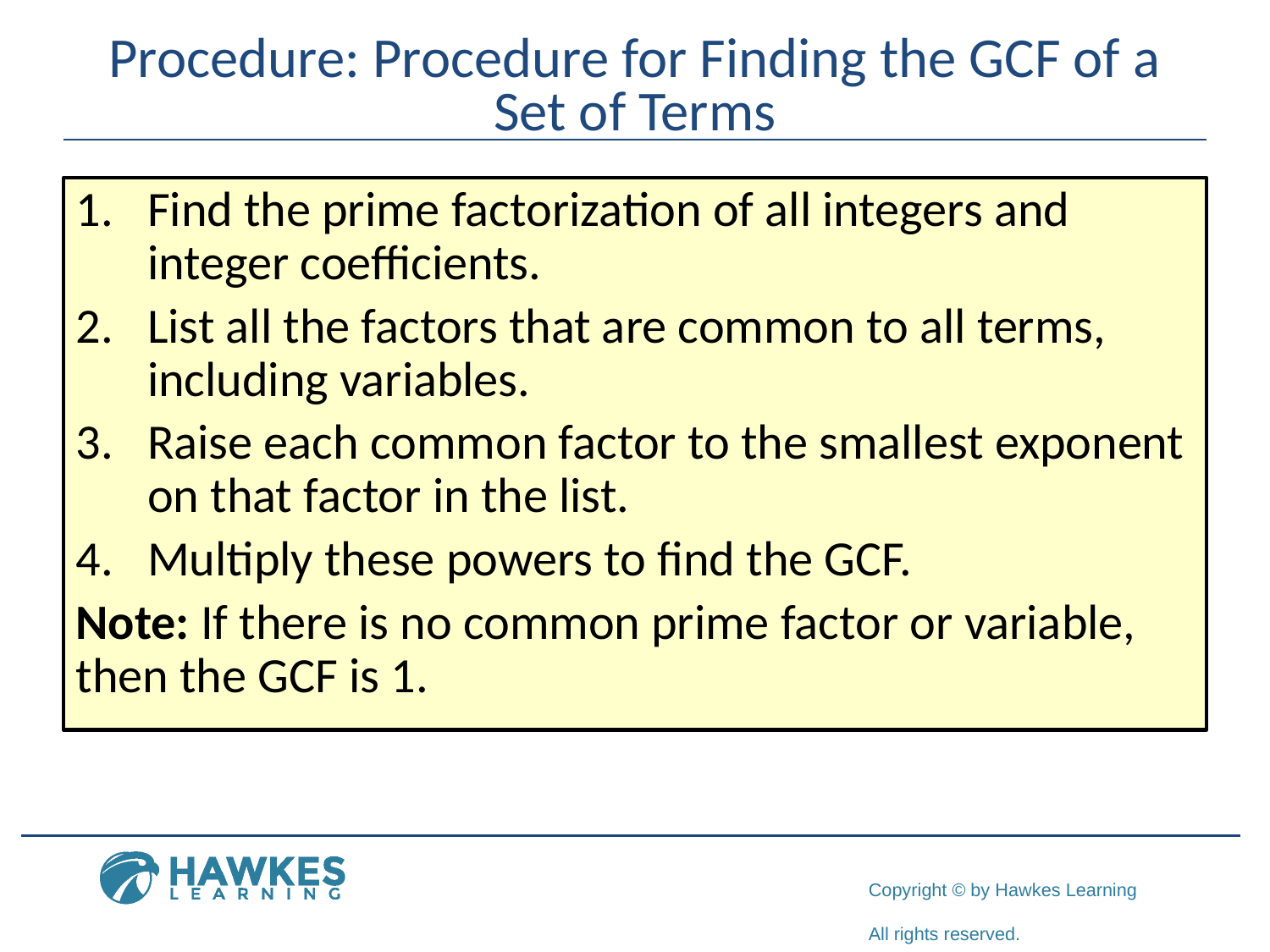

# Procedure: Procedure for Finding the GCF of a Set of Terms
Find the prime factorization of all integers and integer coefficients.
List all the factors that are common to all terms, including variables.
Raise each common factor to the smallest exponent on that factor in the list.
Multiply these powers to find the GCF.
Note: If there is no common prime factor or variable, then the GCF is 1.